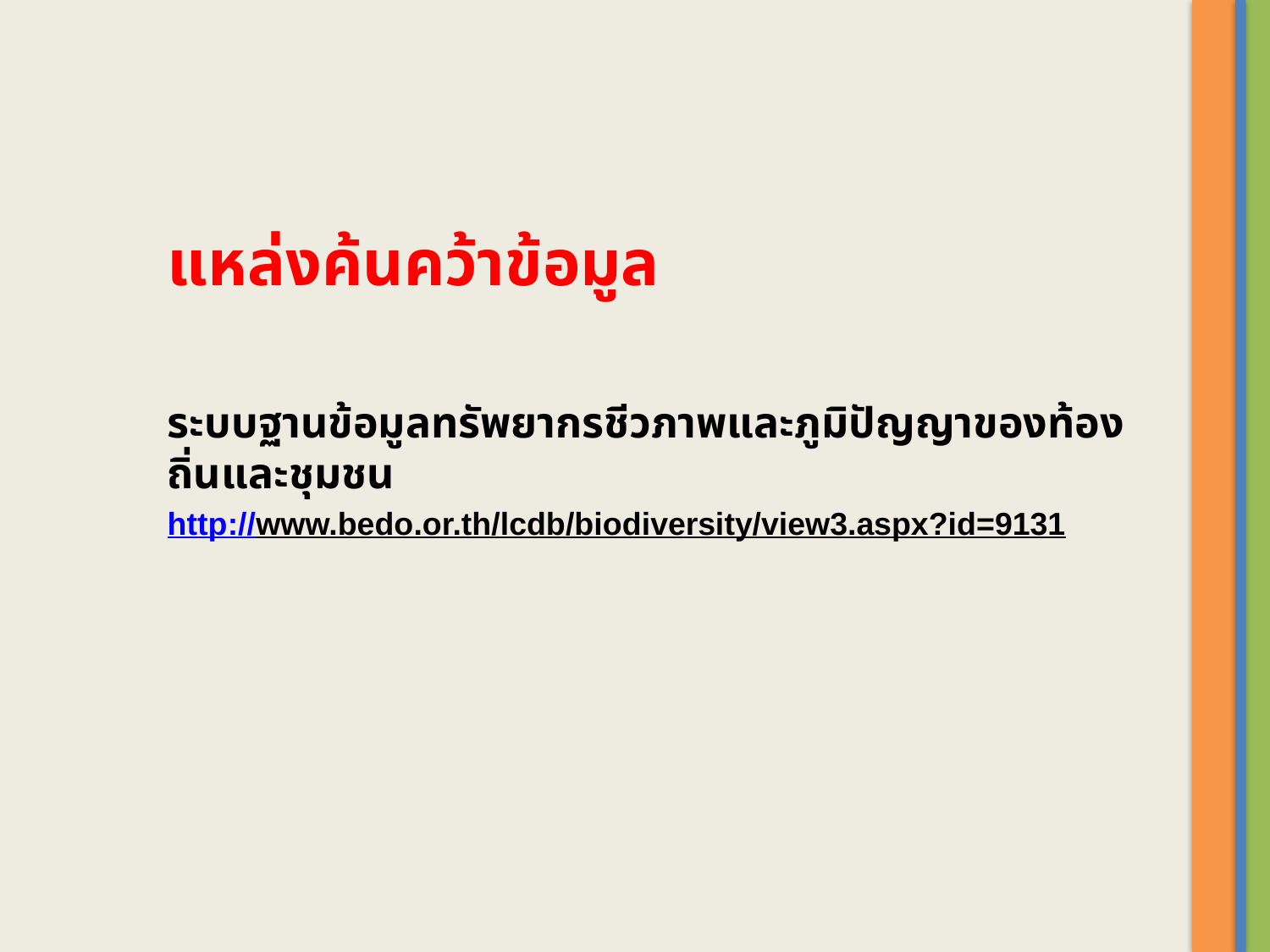

แหล่งค้นคว้าข้อมูล

ระบบฐานข้อมูลทรัพยากรชีวภาพและภูมิปัญญาของท้องถิ่นและชุมชน
http://www.bedo.or.th/lcdb/biodiversity/view3.aspx?id=9131